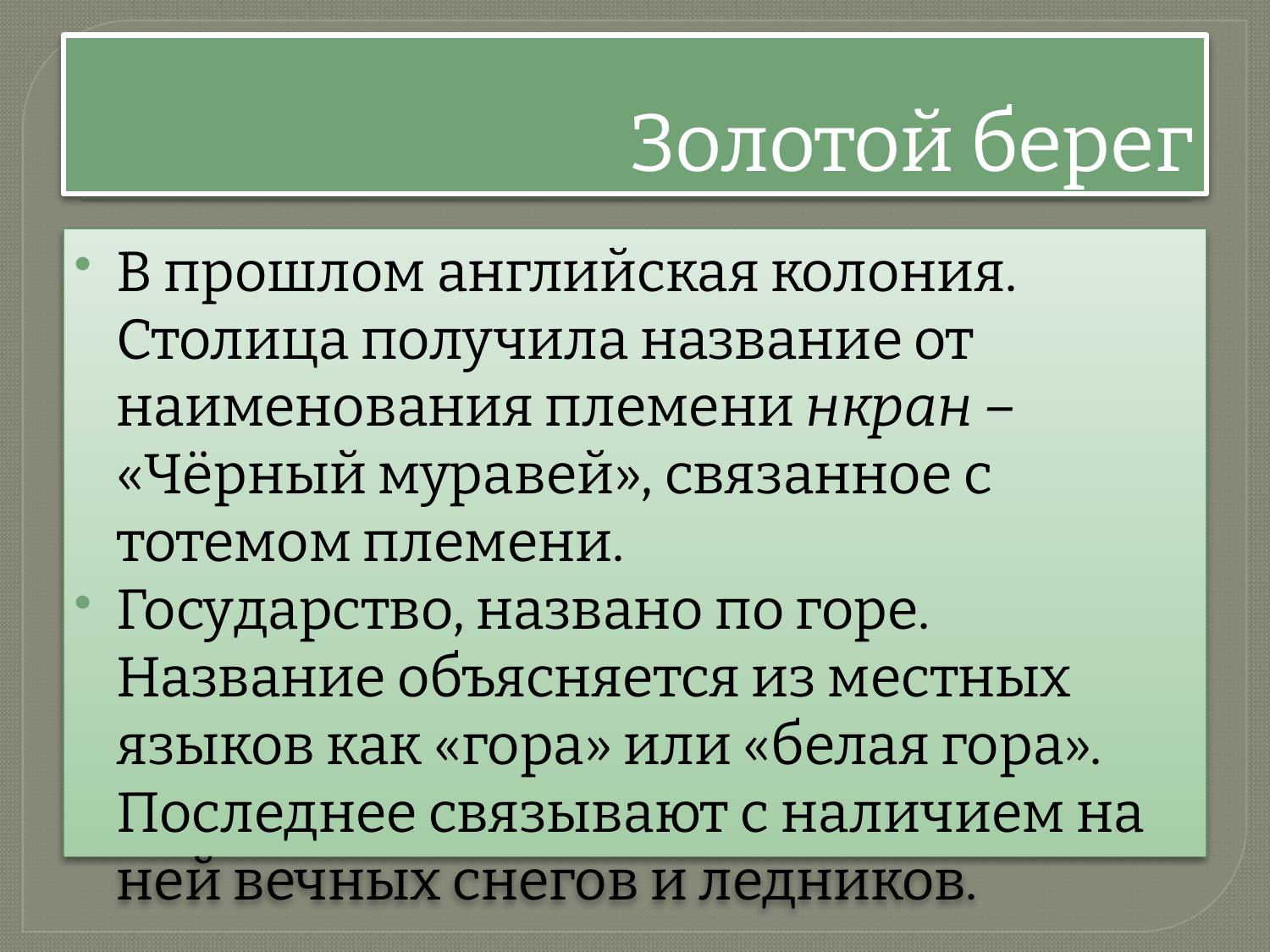

# Золотой берег
В прошлом английская колония. Столица получила название от наименования племени нкран – «Чёрный муравей», связанное с тотемом племени.
Государство, названо по горе. Название объясняется из местных языков как «гора» или «белая гора». Последнее связывают с наличием на ней вечных снегов и ледников.